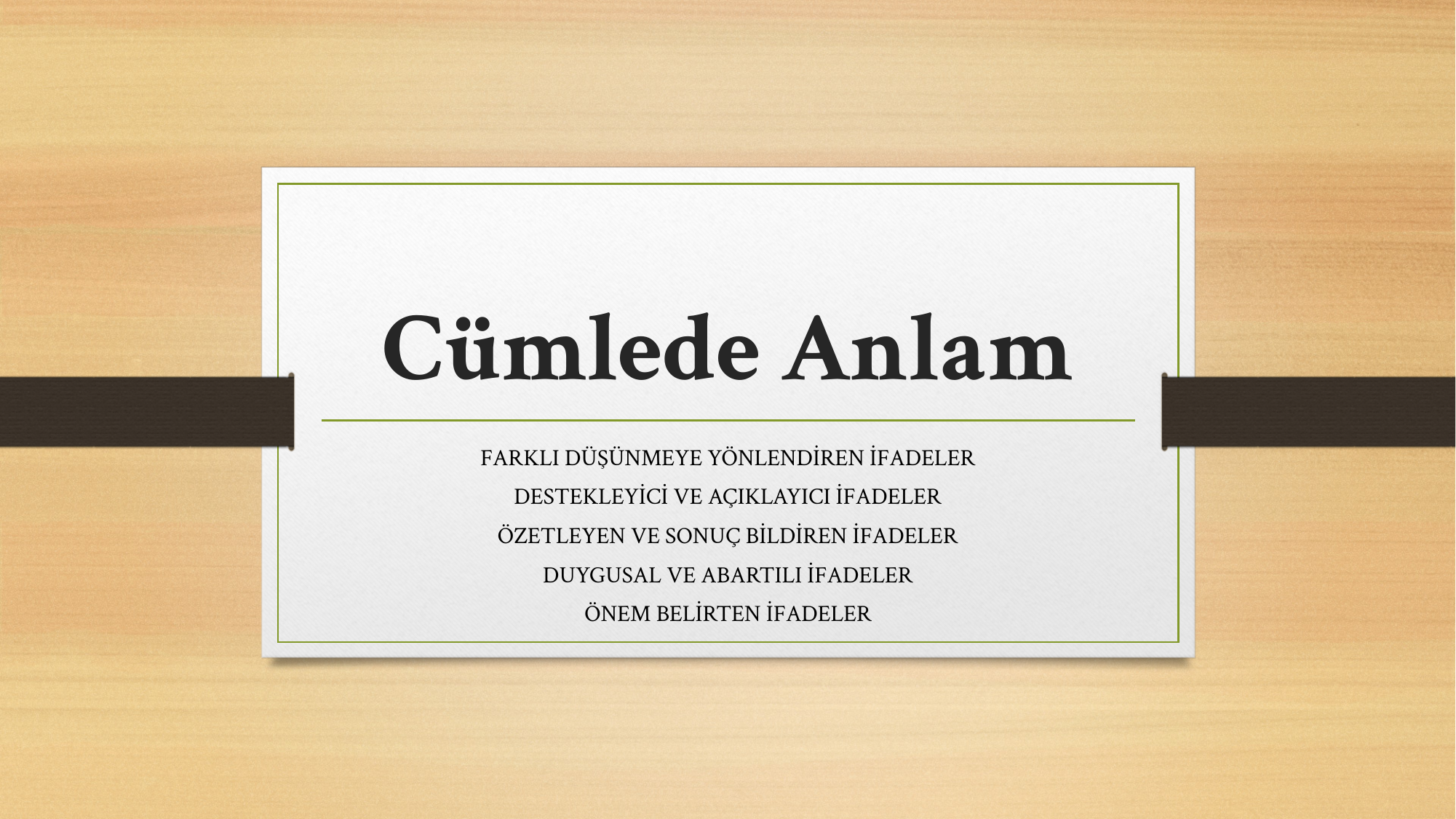

# Cümlede Anlam
FARKLI DÜŞÜNMEYE YÖNLENDİREN İFADELER
DESTEKLEYİCİ VE AÇIKLAYICI İFADELER
ÖZETLEYEN VE SONUÇ BİLDİREN İFADELER
DUYGUSAL VE ABARTILI İFADELER
ÖNEM BELİRTEN İFADELER